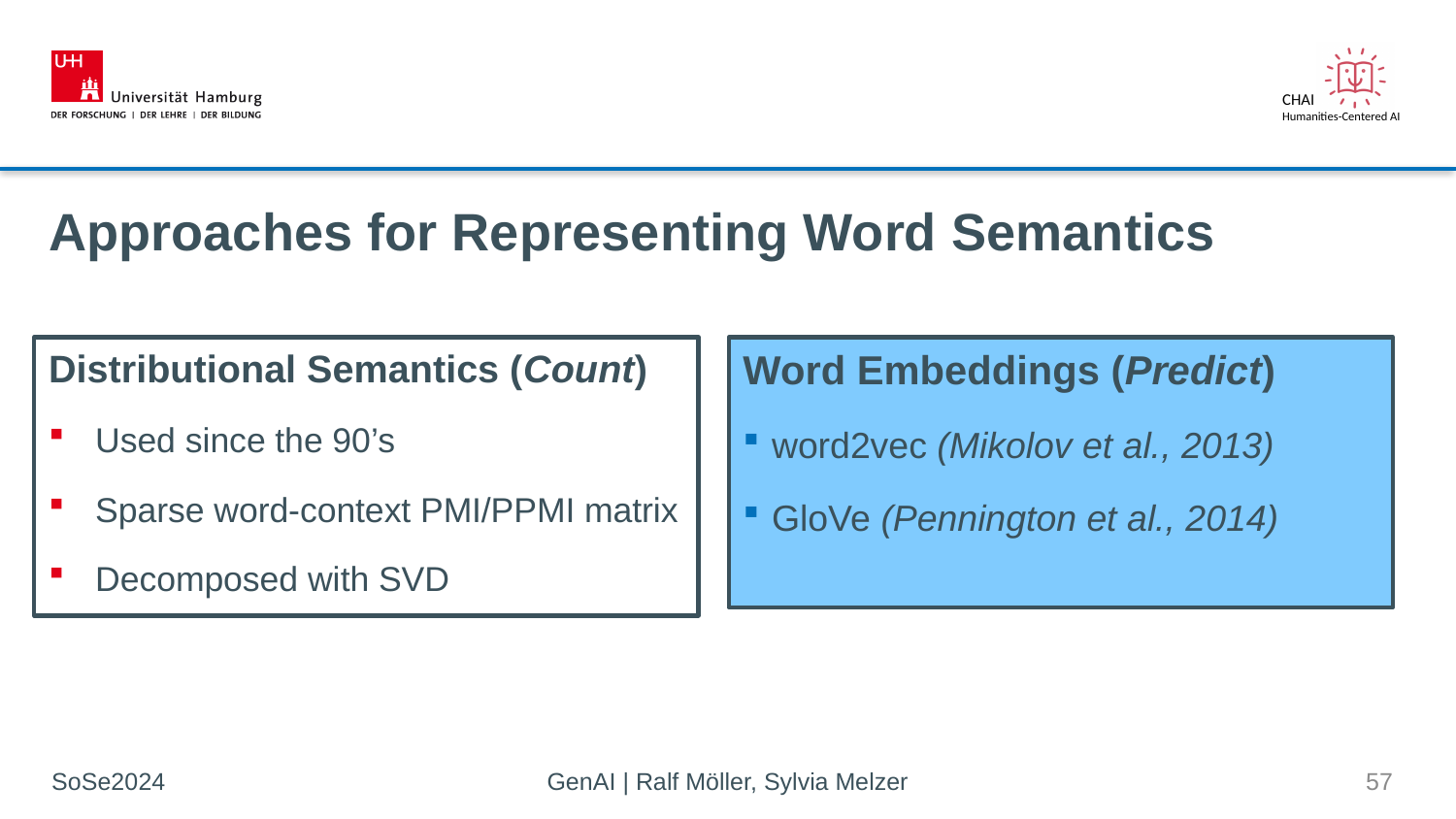

# Approaches for Representing Word Semantics
Distributional Semantics (Count)
Used since the 90’s
Sparse word-context PMI/PPMI matrix
Decomposed with SVD
Word Embeddings (Predict)
word2vec (Mikolov et al., 2013)
GloVe (Pennington et al., 2014)
SoSe2024
GenAI | Ralf Möller, Sylvia Melzer
57